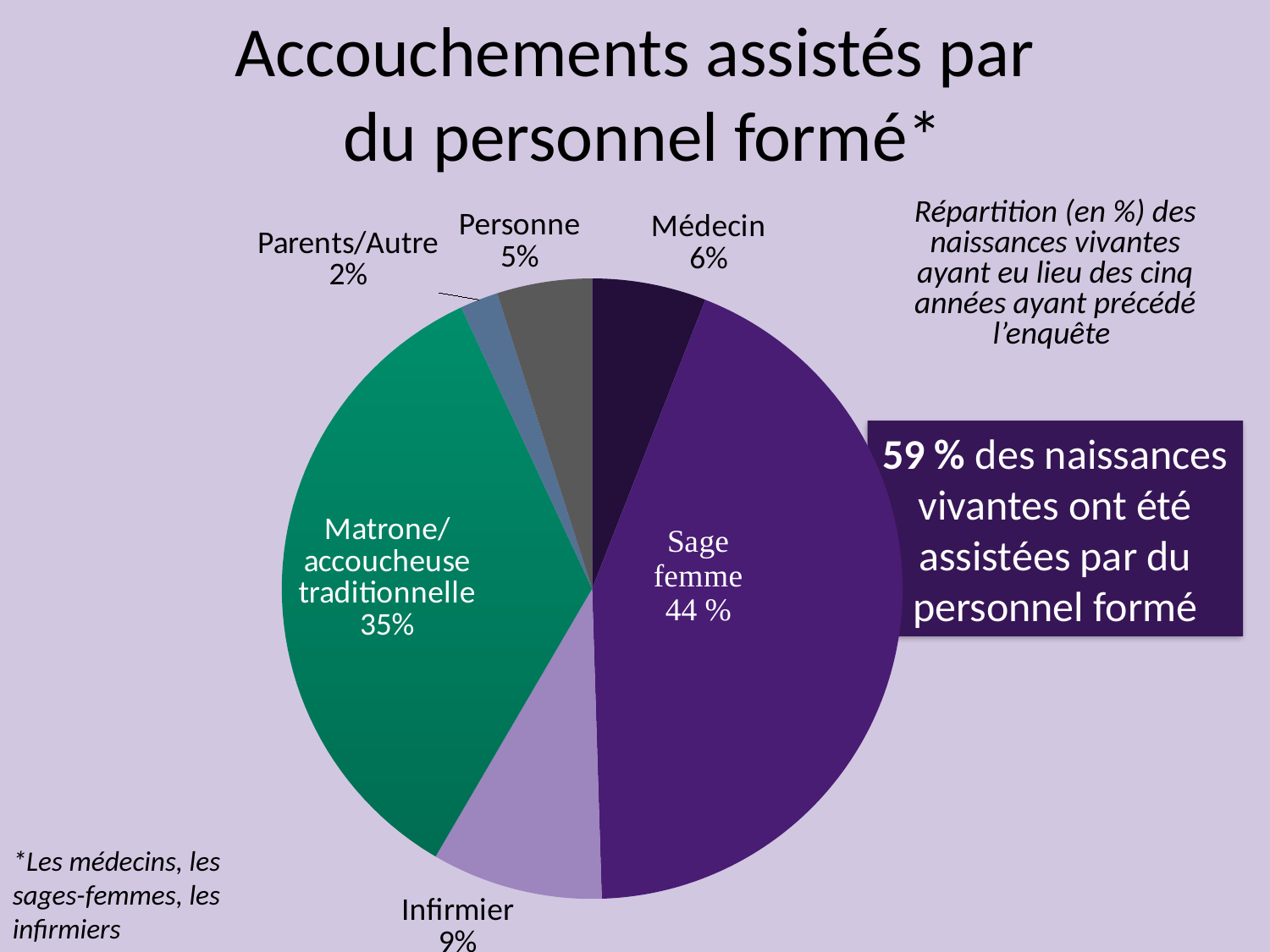

Accouchements assistés par
 du personnel formé*
Répartition (en %) des naissances vivantes ayant eu lieu des cinq années ayant précédé l’enquête

### Chart

| Category | Sales |
|---|---|
| Médecin | 6.0 |
| Sage-femme | 44.0 |
| Infirmier | 9.0 |
| Matrone/accoucheuse traditionnelle | 35.0 |
| Parents/Autre | 2.0 |
| Personne | 5.0 |
59 % des naissances vivantes ont été assistées par du personnel formé
*Les médecins, les sages-femmes, les infirmiers